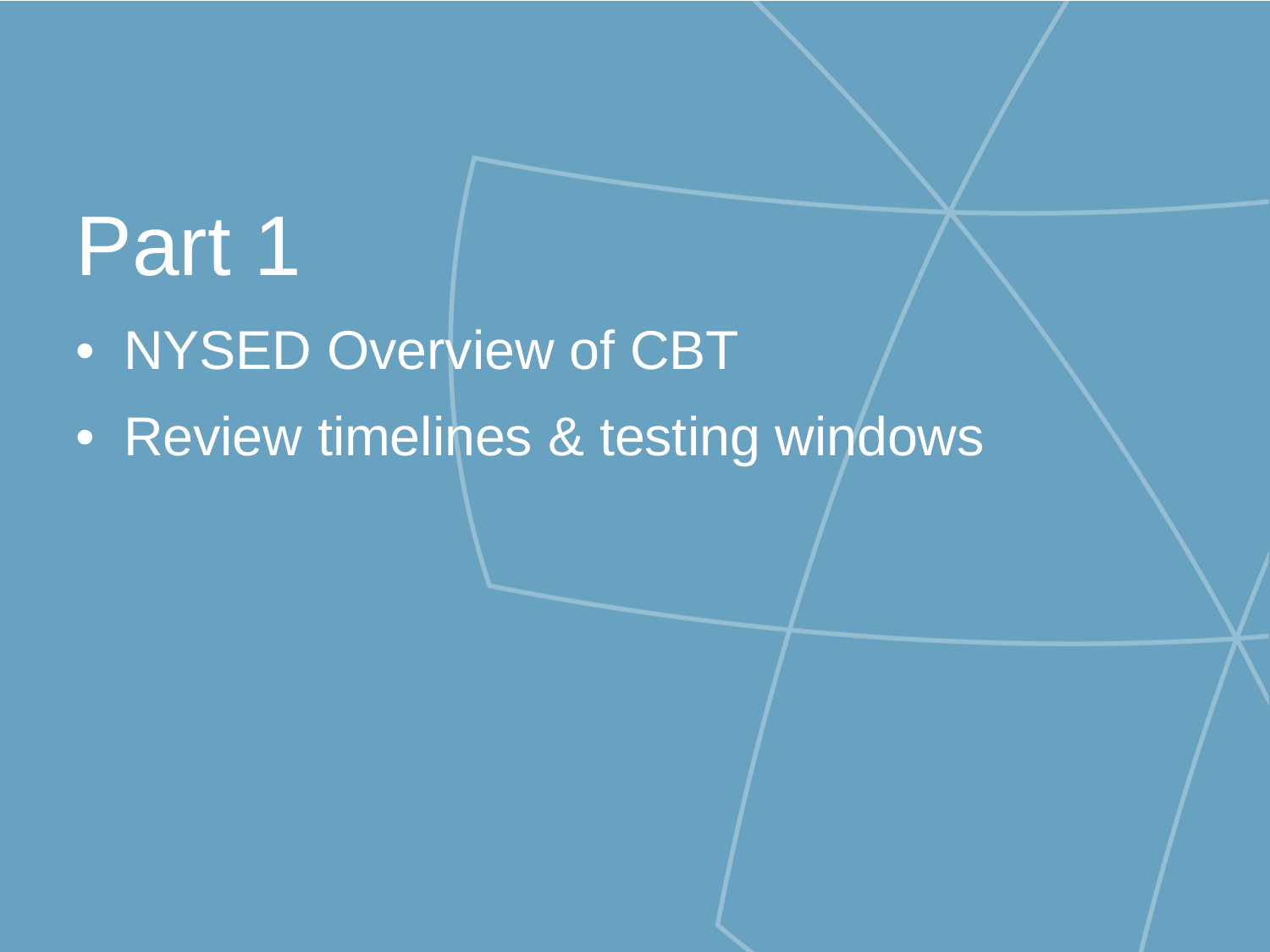

Part 1
NYSED Overview of CBT
Review timelines & testing windows